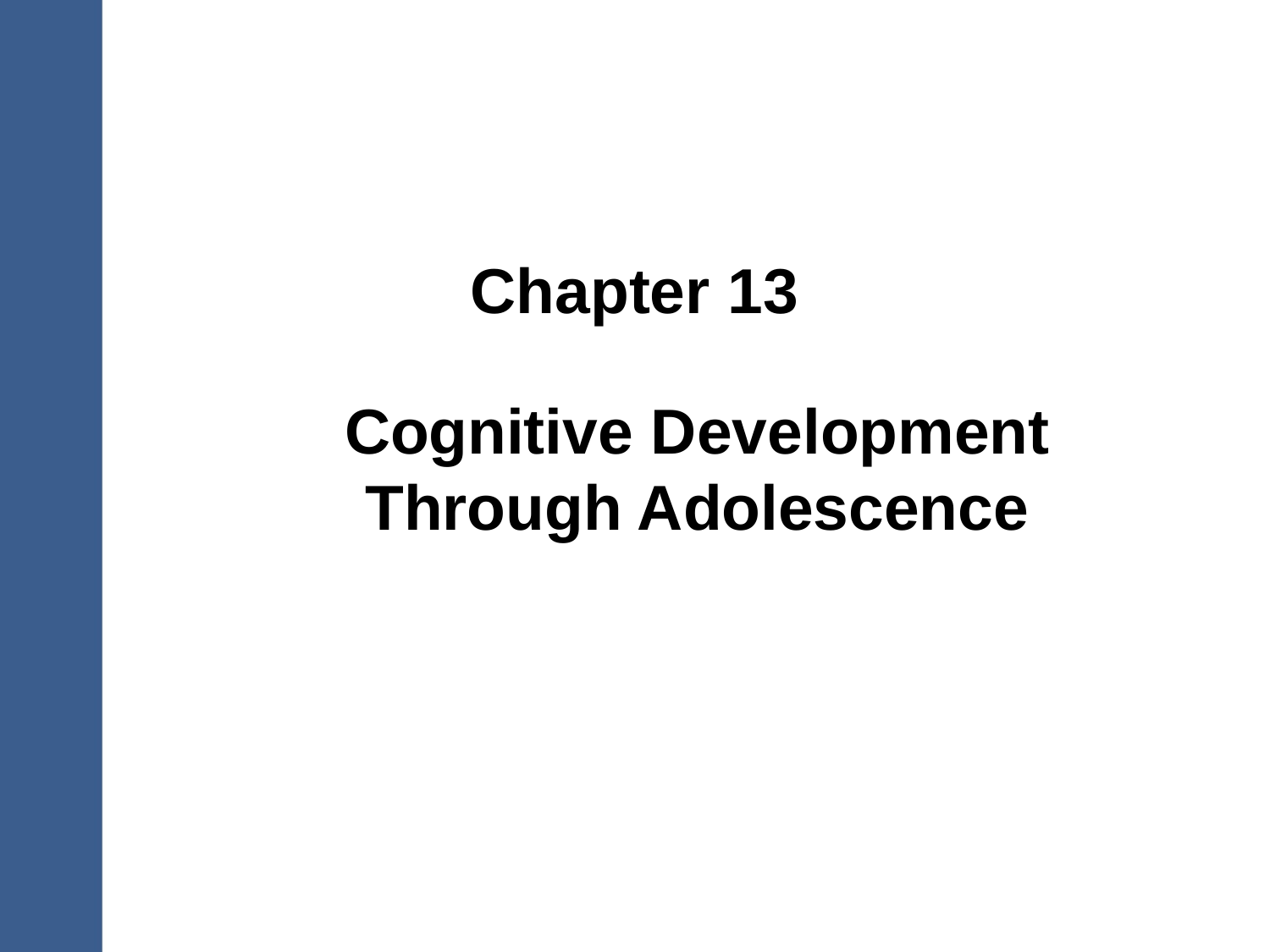

# Chapter 13
Cognitive Development Through Adolescence